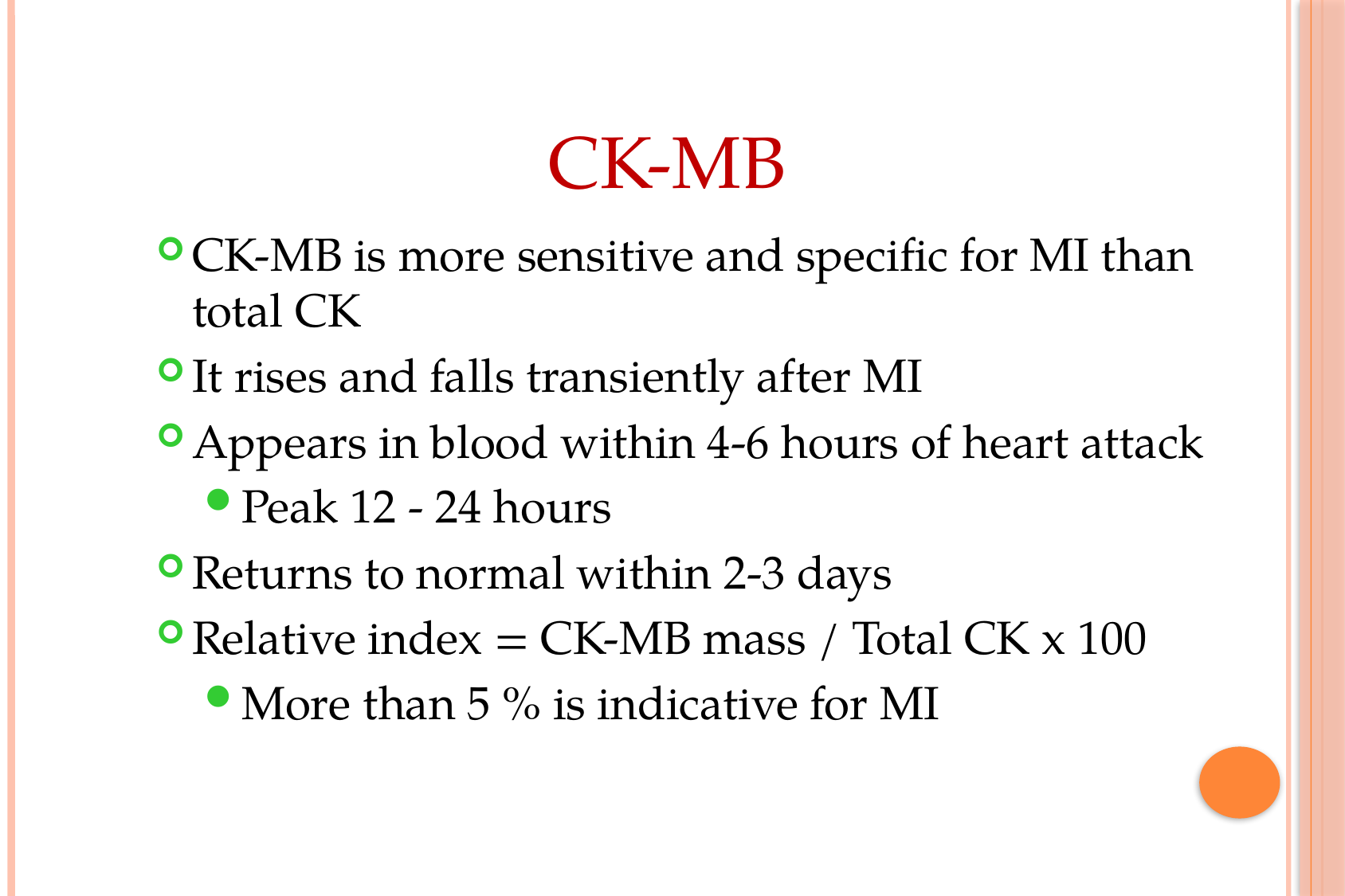

# CK-MB
CK-MB is more sensitive and specific for MI than total CK
It rises and falls transiently after MI
Appears in blood within 4-6 hours of heart attack
Peak 12 - 24 hours
Returns to normal within 2-3 days
Relative index = CK-MB mass / Total CK x 100
More than 5 % is indicative for MI